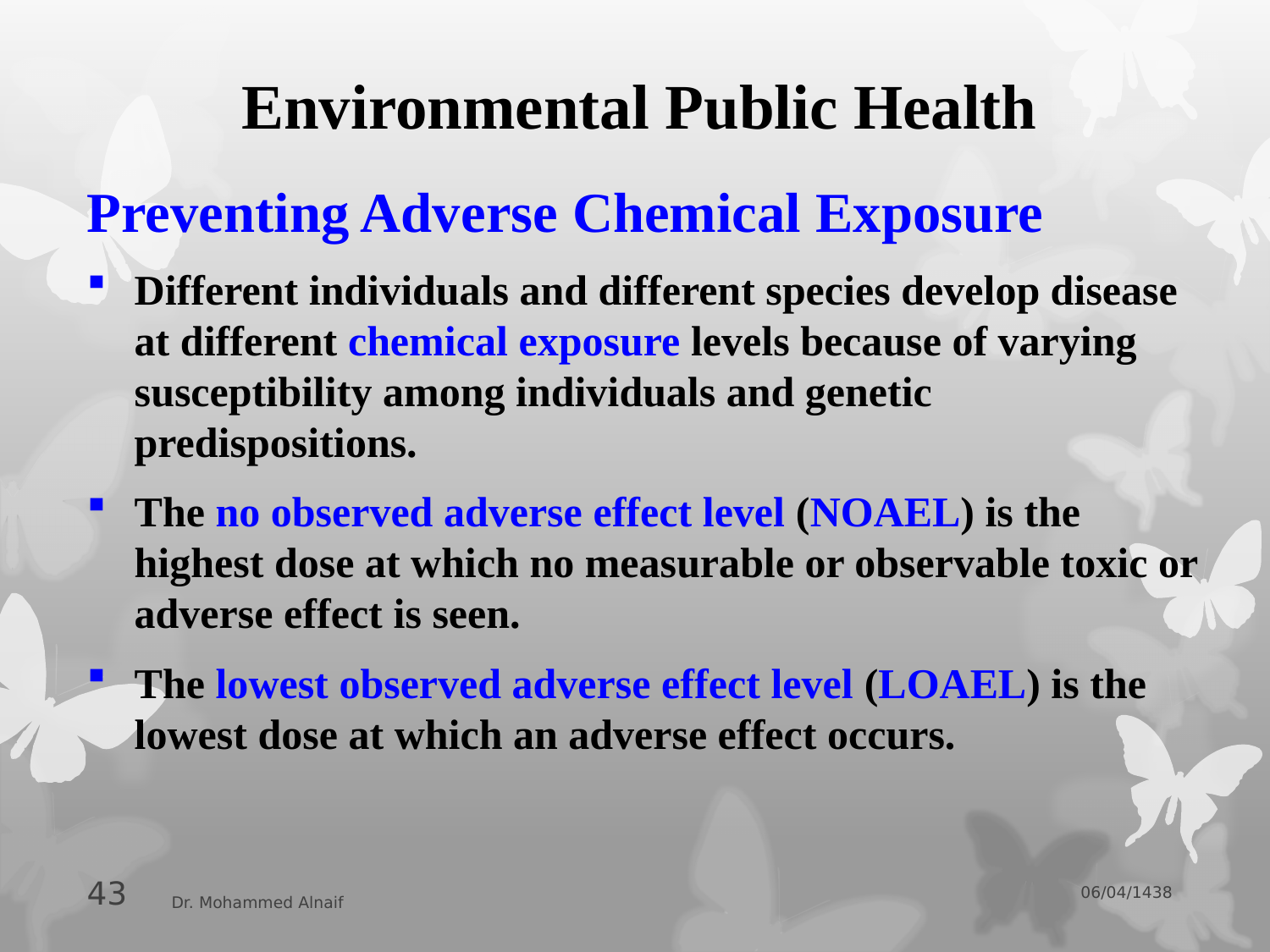

# Environmental Public Health
Preventing Adverse Chemical Exposure
Different individuals and different species develop disease at different chemical exposure levels because of varying susceptibility among individuals and genetic predispositions.
The no observed adverse effect level (NOAEL) is the highest dose at which no measurable or observable toxic or adverse effect is seen.
The lowest observed adverse effect level (LOAEL) is the lowest dose at which an adverse effect occurs.
06/04/1438
43
Dr. Mohammed Alnaif